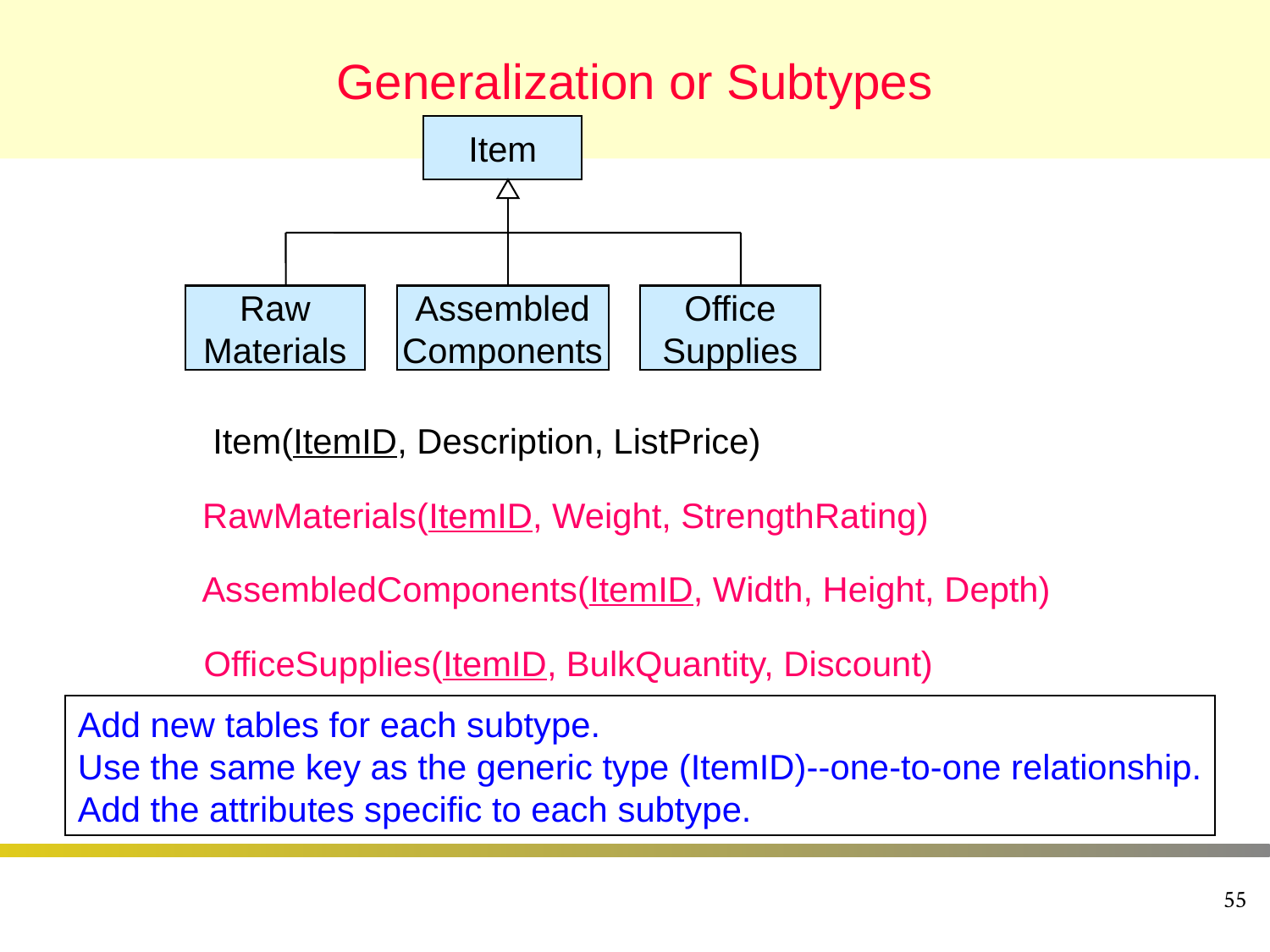

# Generalization or Subtypes
Item

Raw
Materials
Assembled
Components
Office
Supplies
Item(ItemID, Description, ListPrice)
RawMaterials(ItemID, Weight, StrengthRating)
AssembledComponents(ItemID, Width, Height, Depth)
OfficeSupplies(ItemID, BulkQuantity, Discount)
Add new tables for each subtype.
Use the same key as the generic type (ItemID)--one-to-one relationship.
Add the attributes specific to each subtype.
55